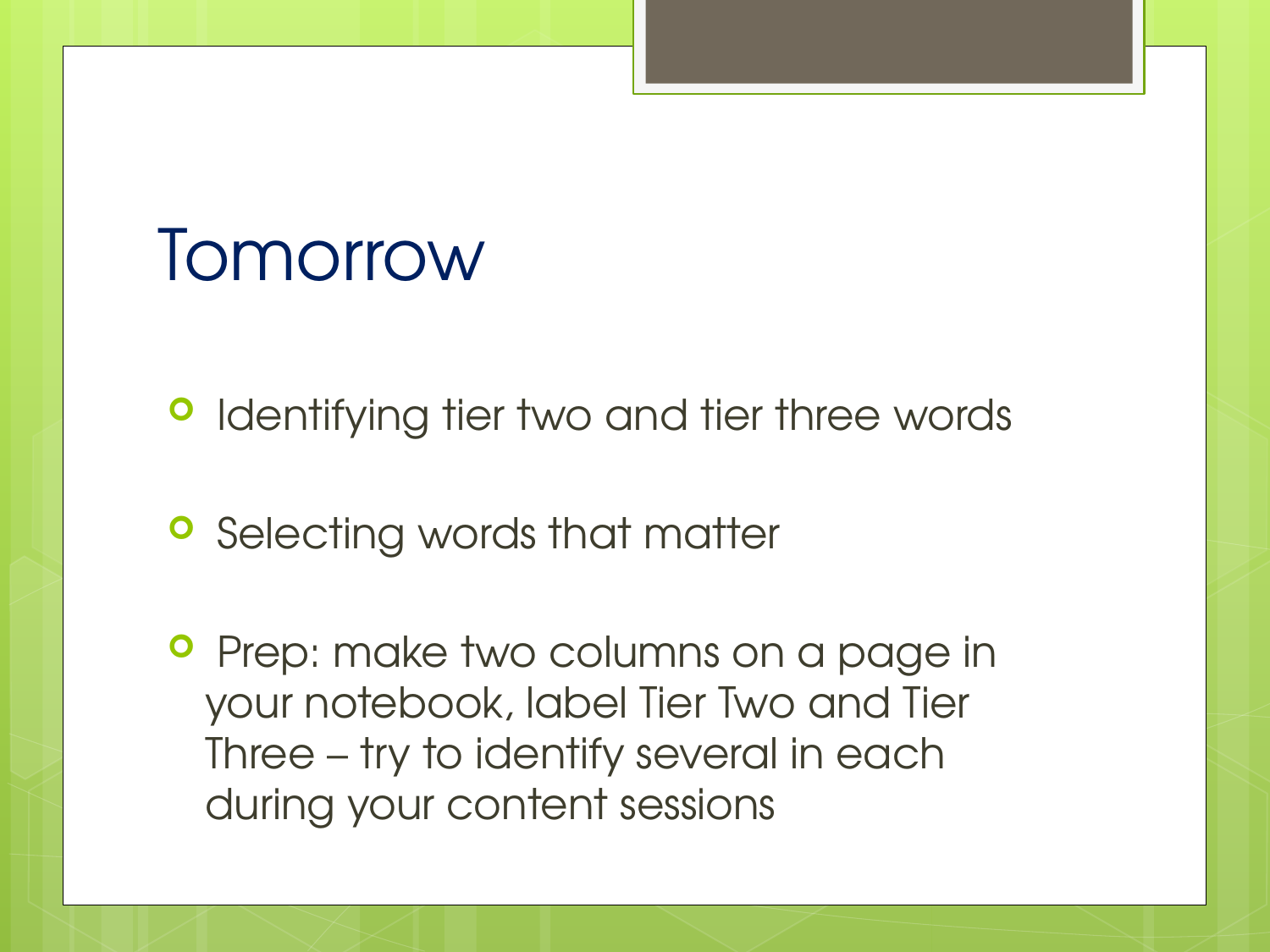

# Tomorrow

 Identifying tier two and tier three words

 Selecting words that matter

 Prep: make two columns on a page in your notebook, label Tier Two and Tier Three – try to identify several in each during your content sessions